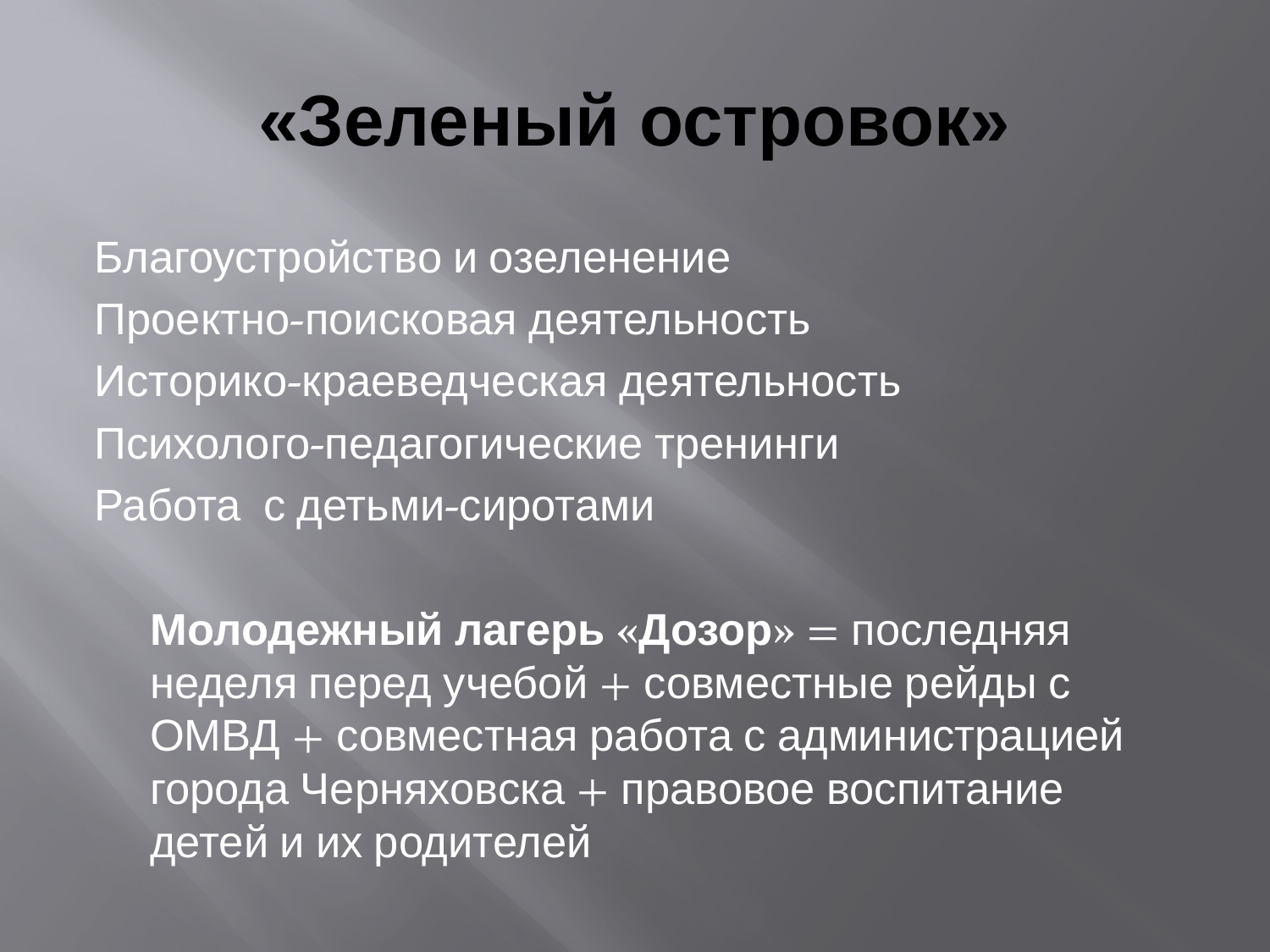

# «Зеленый островок»
Благоустройство и озеленение
Проектно-поисковая деятельность
Историко-краеведческая деятельность
Психолого-педагогические тренинги
Работа  с детьми-сиротами

     Молодежный лагерь «Дозор» = последняя неделя перед учебой + совместные рейды с ОМВД + совместная работа с администрацией города Черняховска + правовое воспитание детей и их родителей